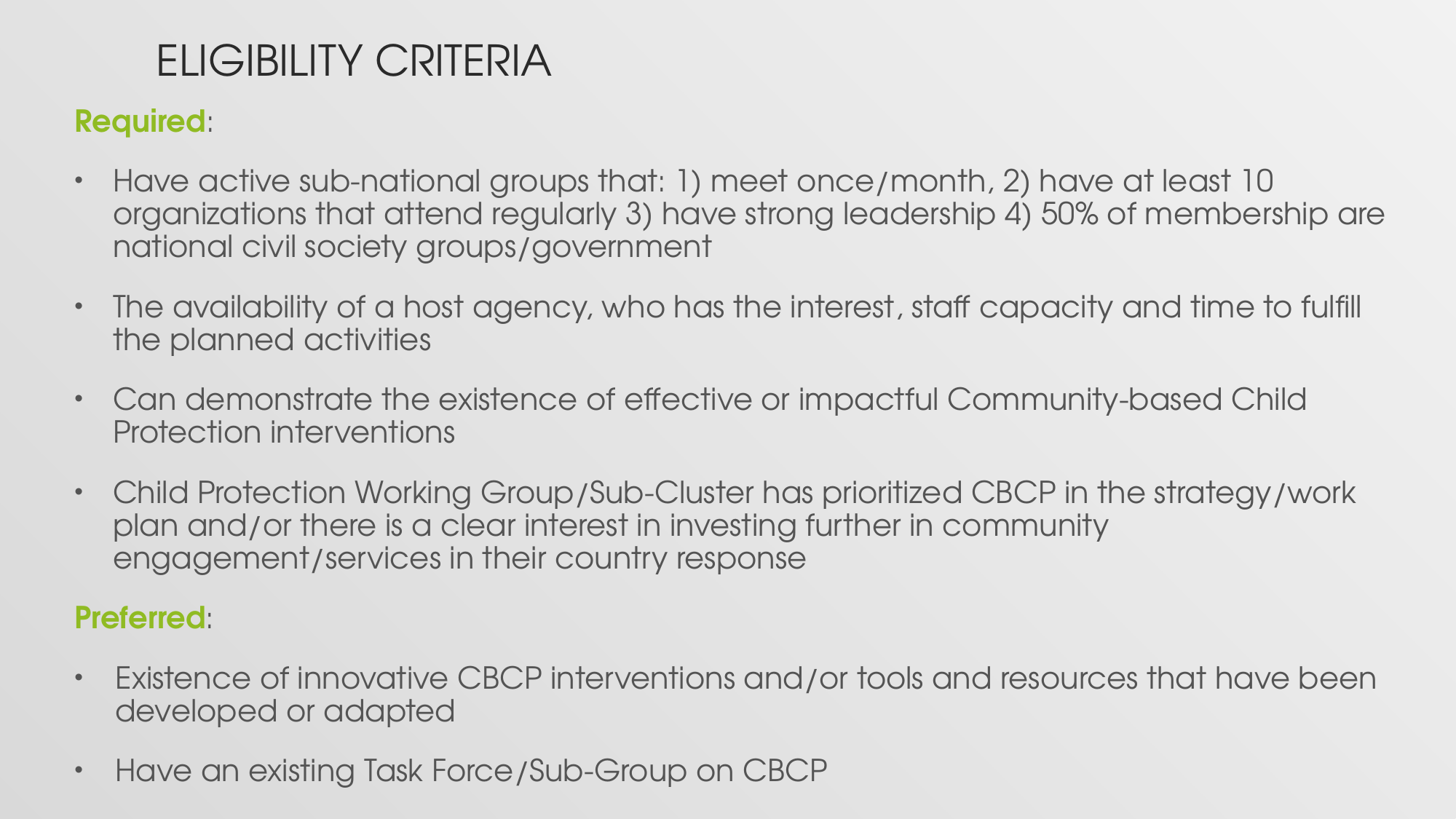

# ELIGIBILITY CRITERIA
Required:
Have active sub-national groups that: 1) meet once/month, 2) have at least 10 organizations that attend regularly 3) have strong leadership 4) 50% of membership are national civil society groups/government
The availability of a host agency, who has the interest, staff capacity and time to fulfill the planned activities
Can demonstrate the existence of effective or impactful Community-based Child Protection interventions
Child Protection Working Group/Sub-Cluster has prioritized CBCP in the strategy/work plan and/or there is a clear interest in investing further in community engagement/services in their country response
Preferred:
Existence of innovative CBCP interventions and/or tools and resources that have been developed or adapted
Have an existing Task Force/Sub-Group on CBCP